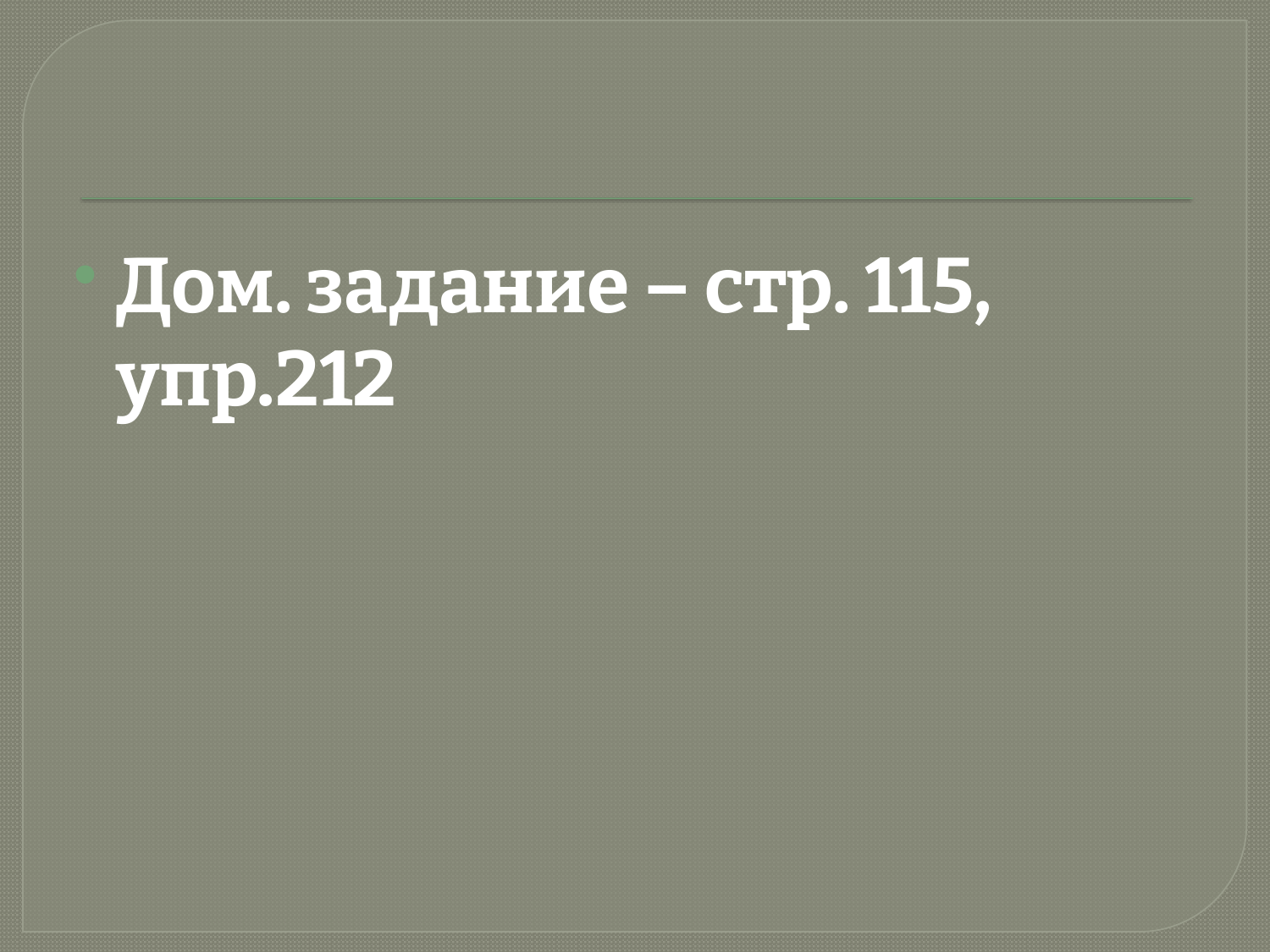

#
Дом. задание – стр. 115, упр.212